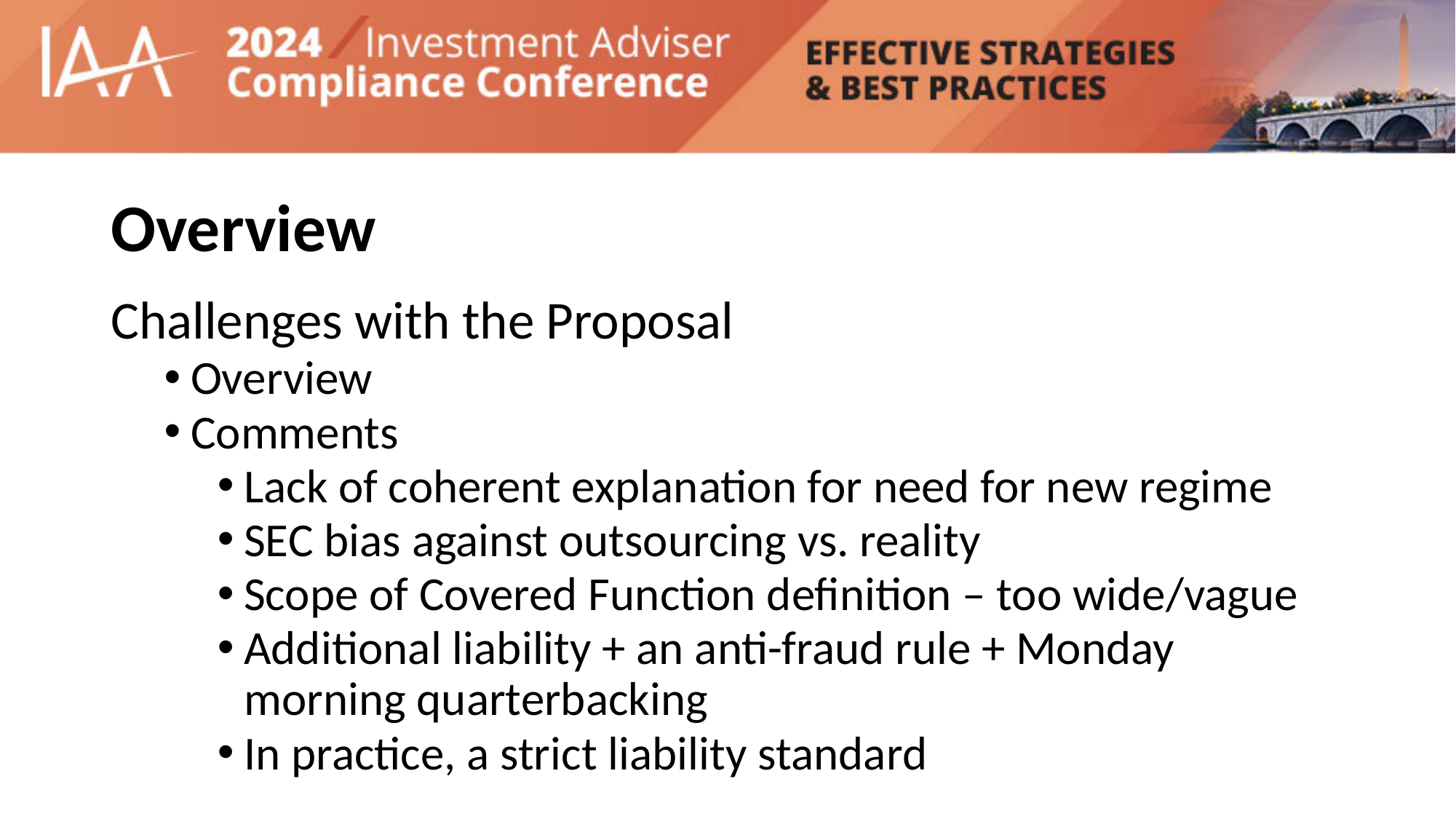

# Overview
Challenges with the Proposal
Overview
Comments
Lack of coherent explanation for need for new regime
SEC bias against outsourcing vs. reality
Scope of Covered Function definition – too wide/vague
Additional liability + an anti-fraud rule + Monday morning quarterbacking
In practice, a strict liability standard